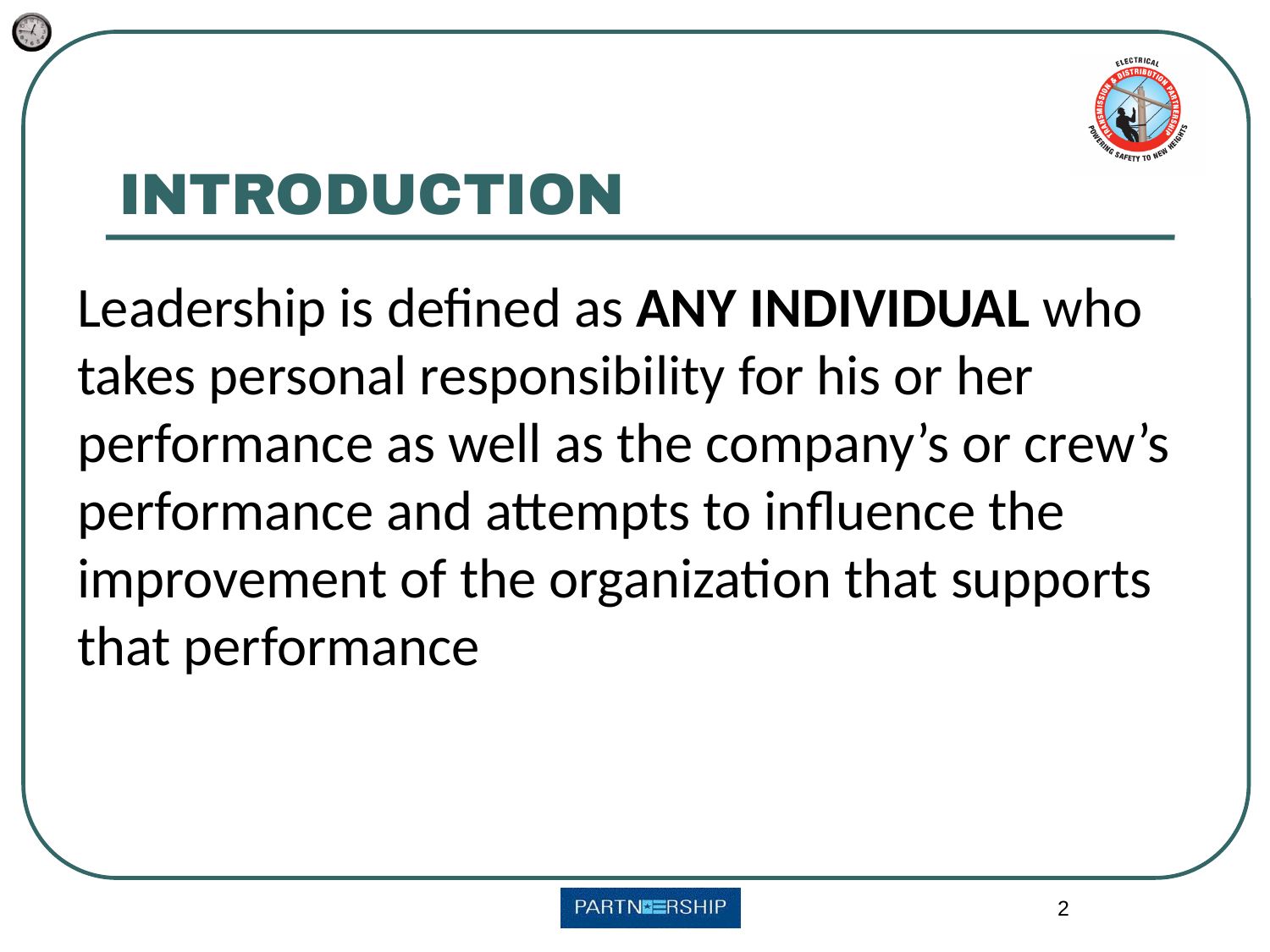

# INTRODUCTION
Leadership is defined as ANY INDIVIDUAL who takes personal responsibility for his or her performance as well as the company’s or crew’s performance and attempts to influence the improvement of the organization that supports that performance
2